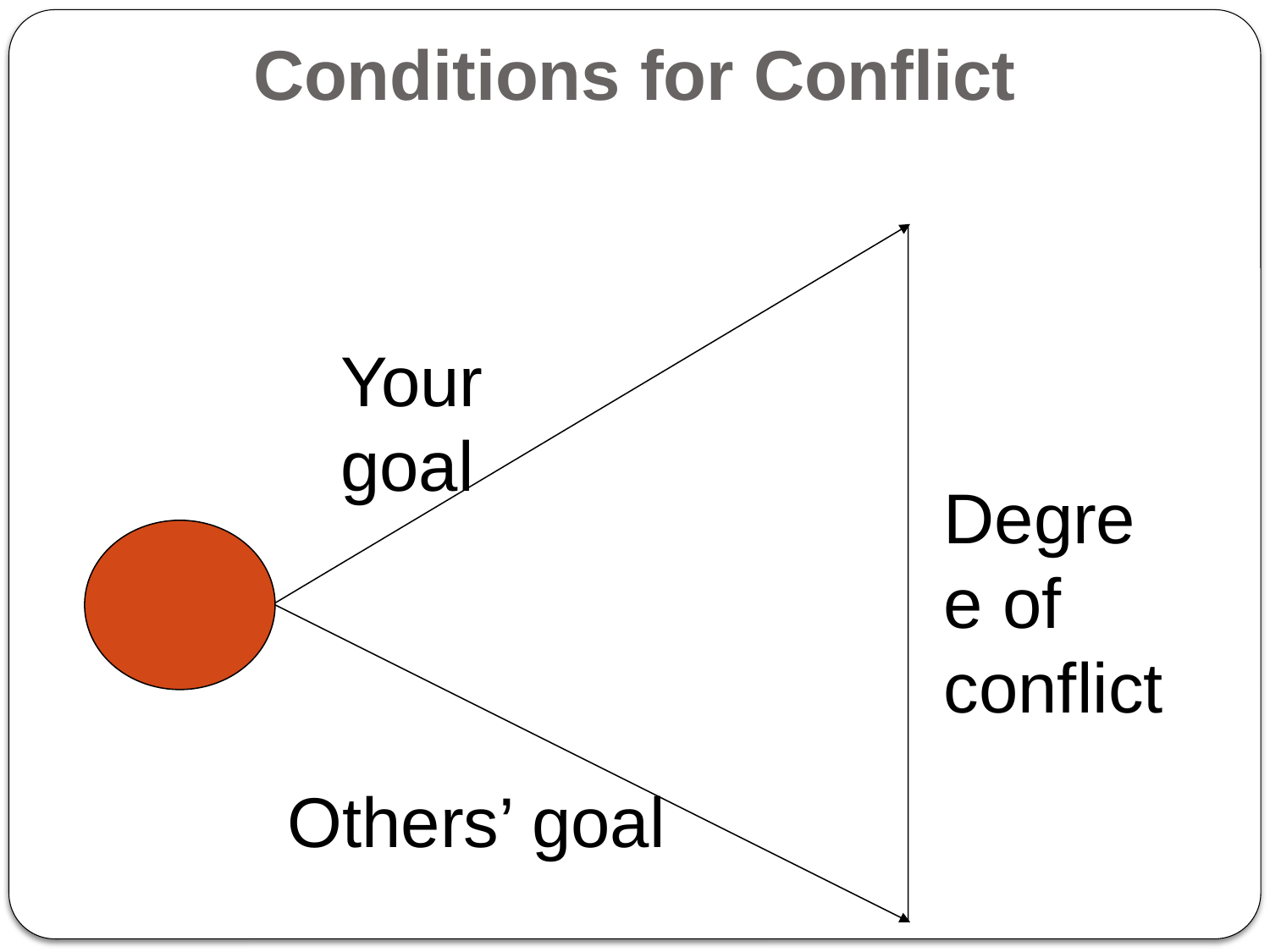

# Conditions for Conflict

Your goal
Degree of conflict

Others’ goal
6